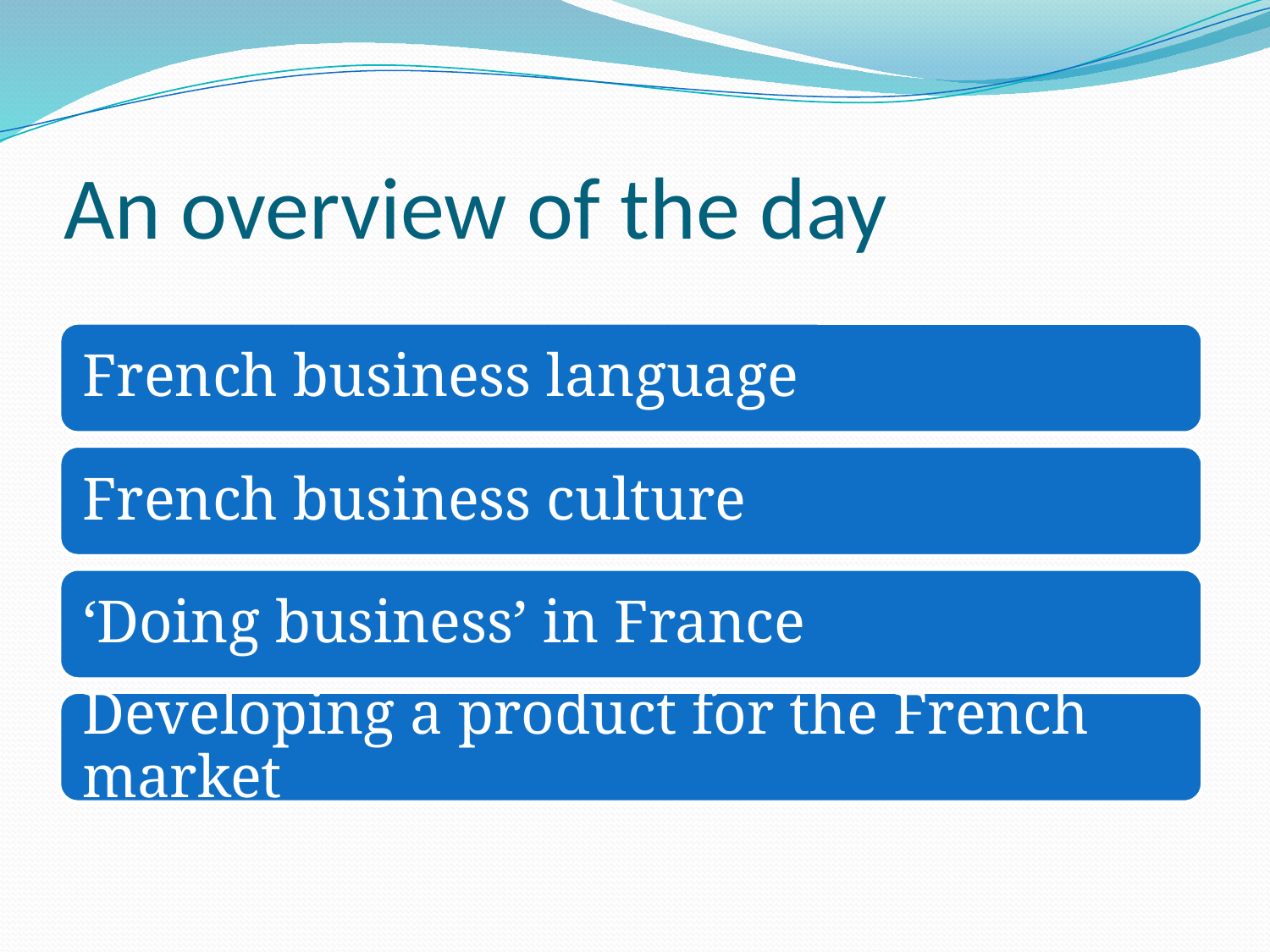

# An overview of the day
French business language
French business culture
‘Doing business’ in France
Developing a product for the French market